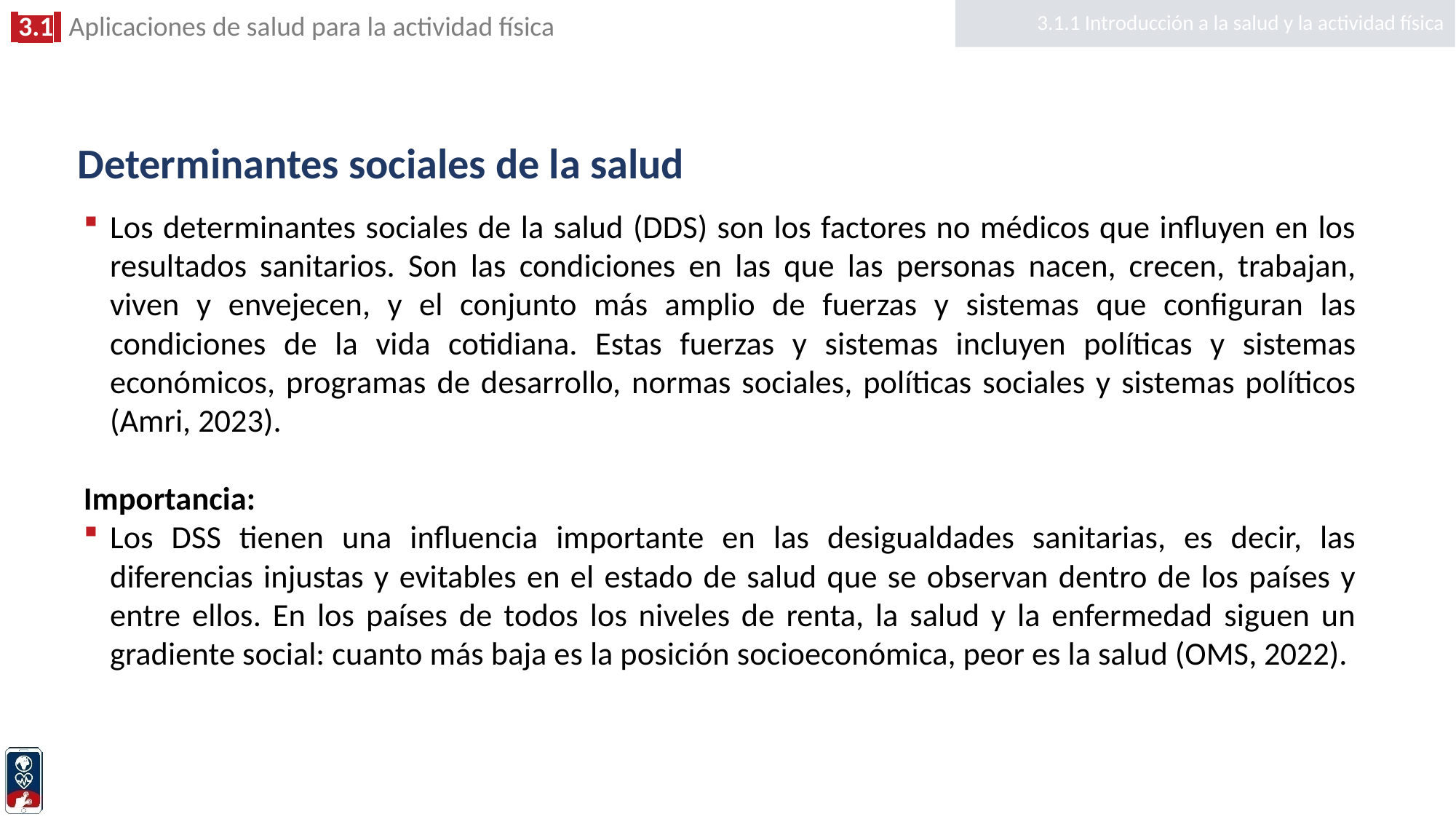

3.1.1 Introducción a la salud y la actividad física
# Determinantes sociales de la salud
Los determinantes sociales de la salud (DDS) son los factores no médicos que influyen en los resultados sanitarios. Son las condiciones en las que las personas nacen, crecen, trabajan, viven y envejecen, y el conjunto más amplio de fuerzas y sistemas que configuran las condiciones de la vida cotidiana. Estas fuerzas y sistemas incluyen políticas y sistemas económicos, programas de desarrollo, normas sociales, políticas sociales y sistemas políticos (Amri, 2023).
Importancia:
Los DSS tienen una influencia importante en las desigualdades sanitarias, es decir, las diferencias injustas y evitables en el estado de salud que se observan dentro de los países y entre ellos. En los países de todos los niveles de renta, la salud y la enfermedad siguen un gradiente social: cuanto más baja es la posición socioeconómica, peor es la salud (OMS, 2022).